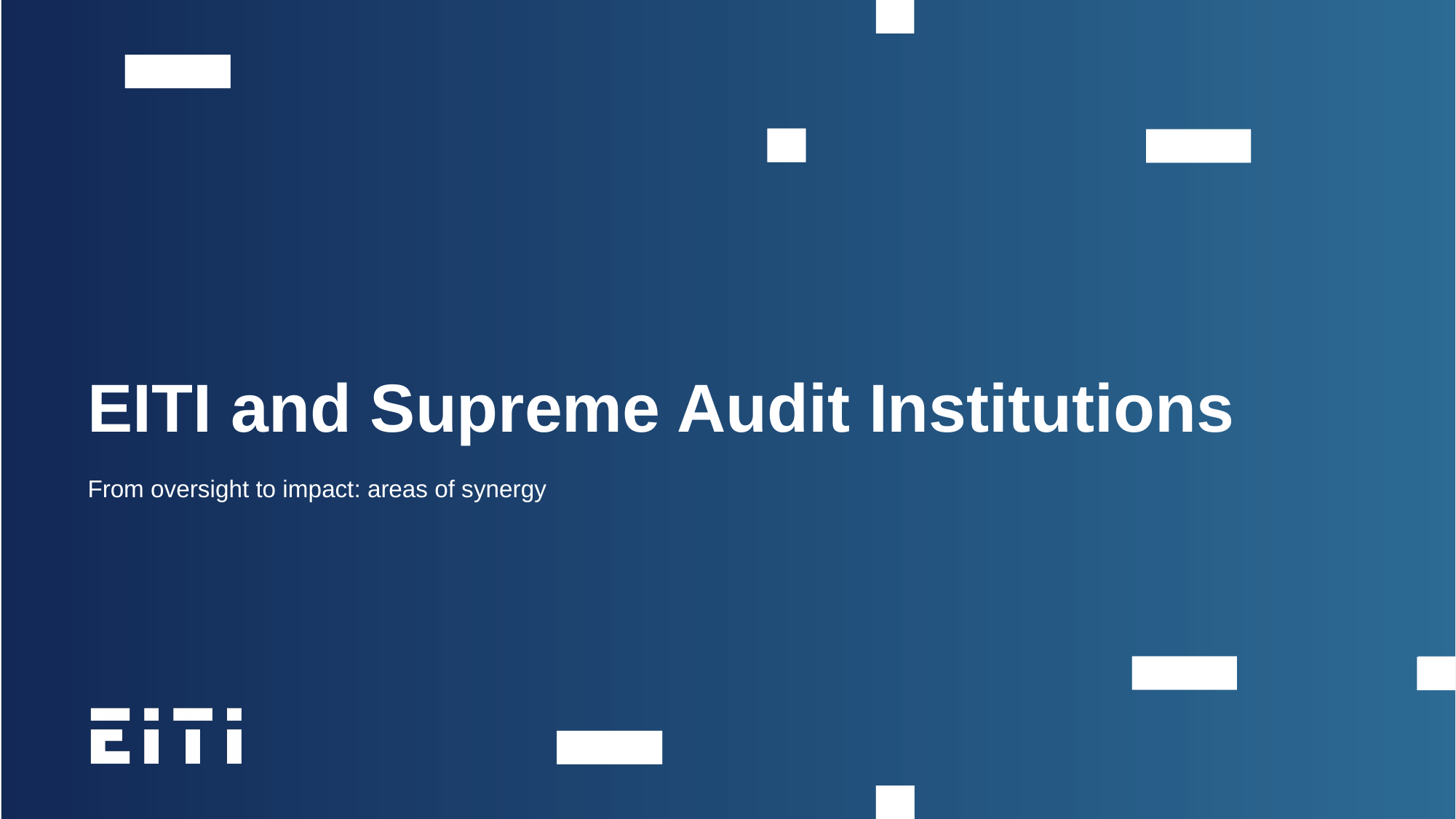

EITI and Supreme Audit Institutions
From oversight to impact: areas of synergy